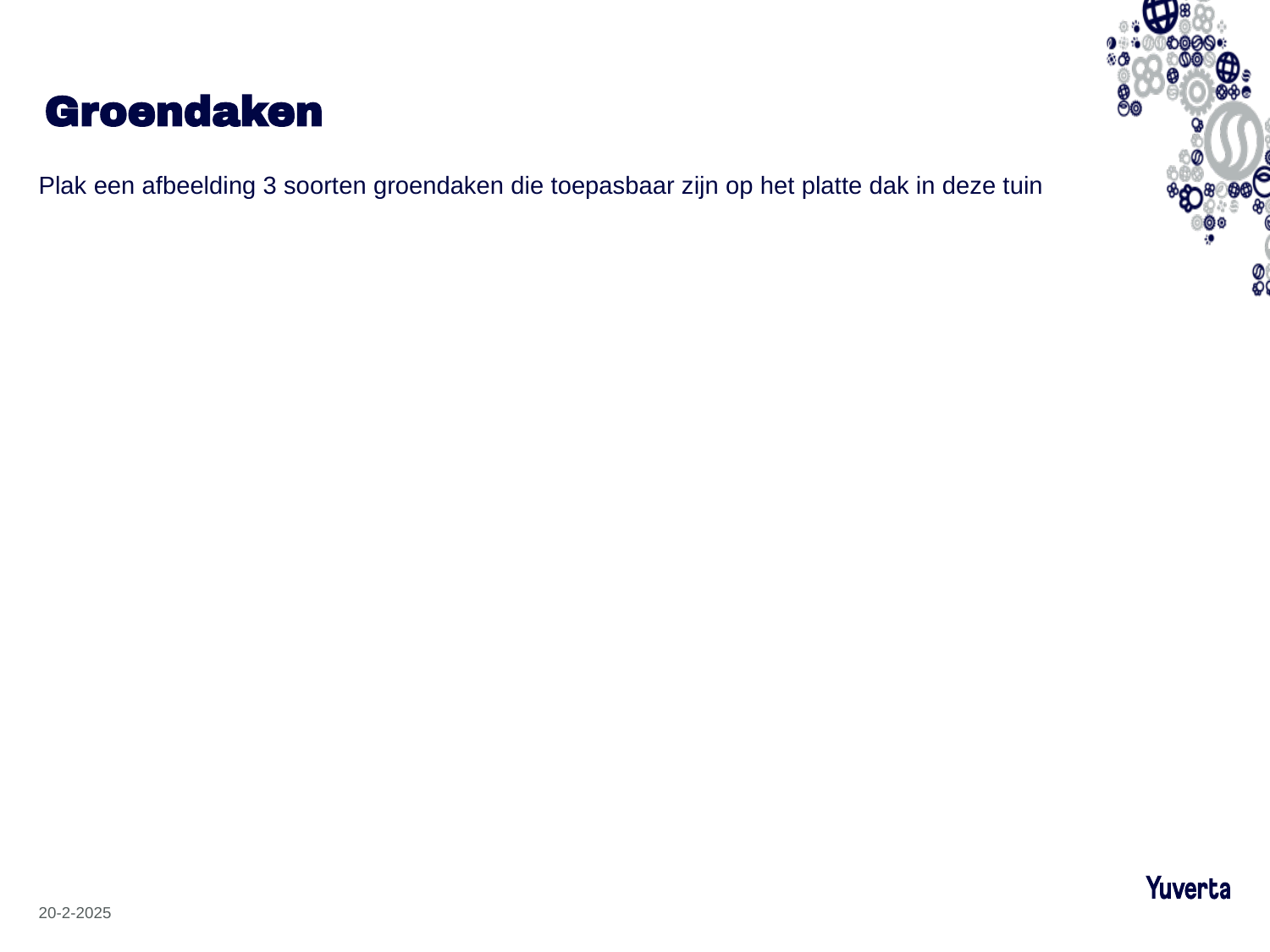

# Groendaken
Plak een afbeelding 3 soorten groendaken die toepasbaar zijn op het platte dak in deze tuin

20-2-2025